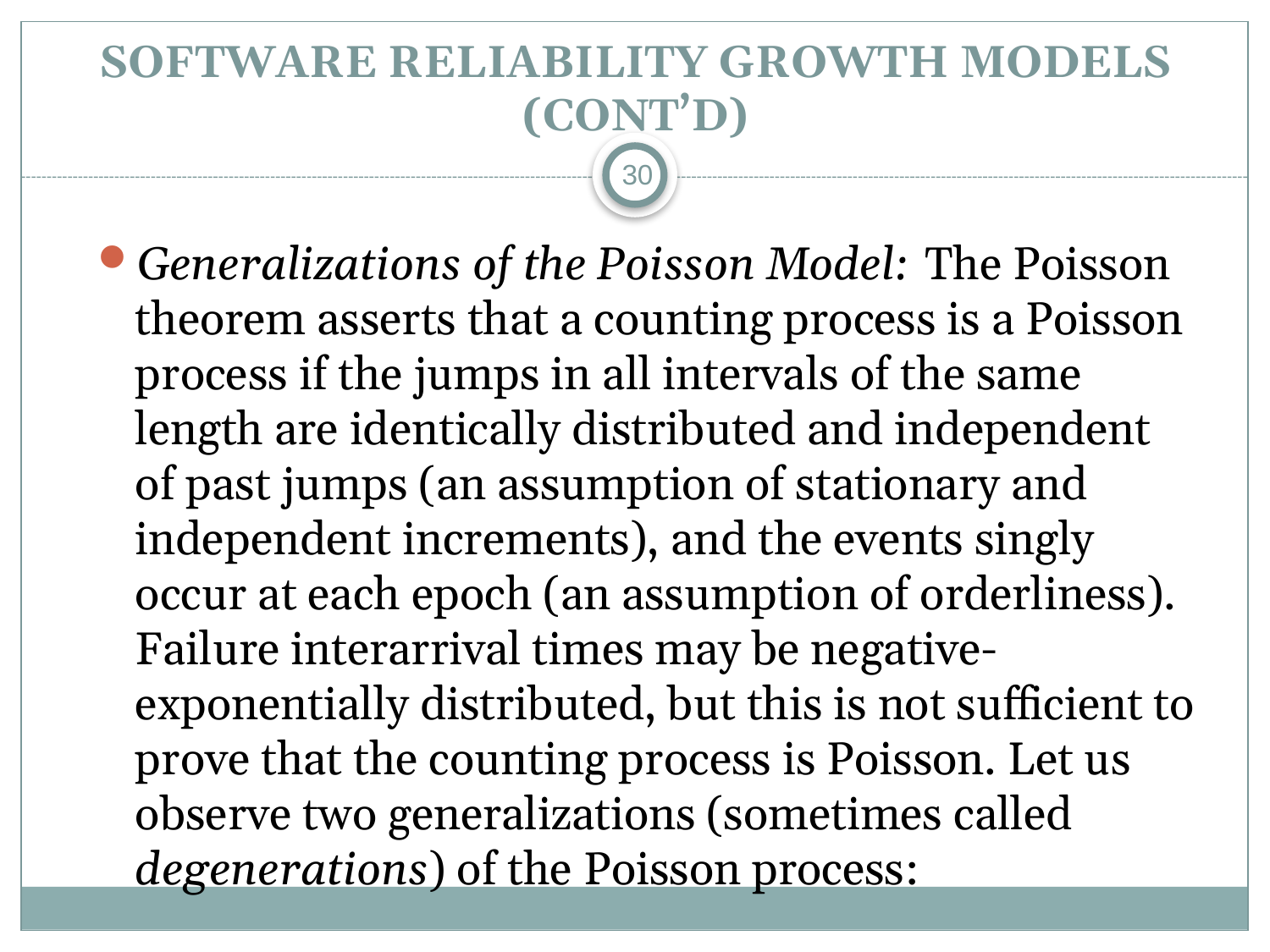

# Software Reliability Growth Models (CONT’D)
30

Generalizations of the Poisson Model: The Poisson theorem asserts that a counting process is a Poisson process if the jumps in all intervals of the same length are identically distributed and independent of past jumps (an assumption of stationary and independent increments), and the events singly occur at each epoch (an assumption of orderliness). Failure interarrival times may be negative-exponentially distributed, but this is not sufficient to prove that the counting process is Poisson. Let us observe two generalizations (sometimes called degenerations) of the Poisson process: